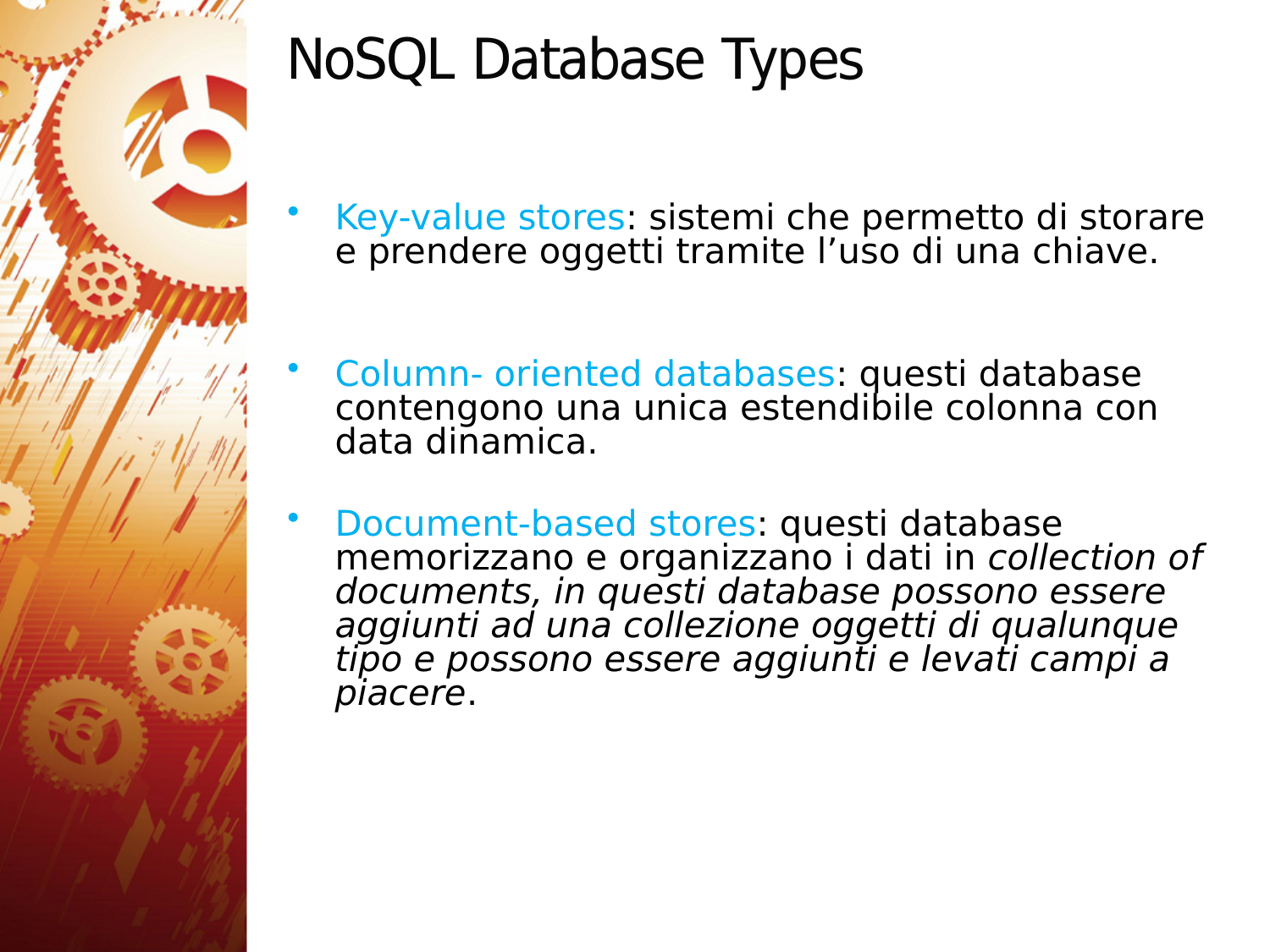

NoSQL Database Types

Key-value stores: sistemi che permetto di storare e prendere oggetti tramite l’uso di una chiave.

Column- oriented databases: questi database contengono una unica estendibile colonna con data dinamica.

Document-based stores: questi database memorizzano e organizzano i dati in collection of documents, in questi database possono essere aggiunti ad una collezione oggetti di qualunque tipo e possono essere aggiunti e levati campi a piacere.